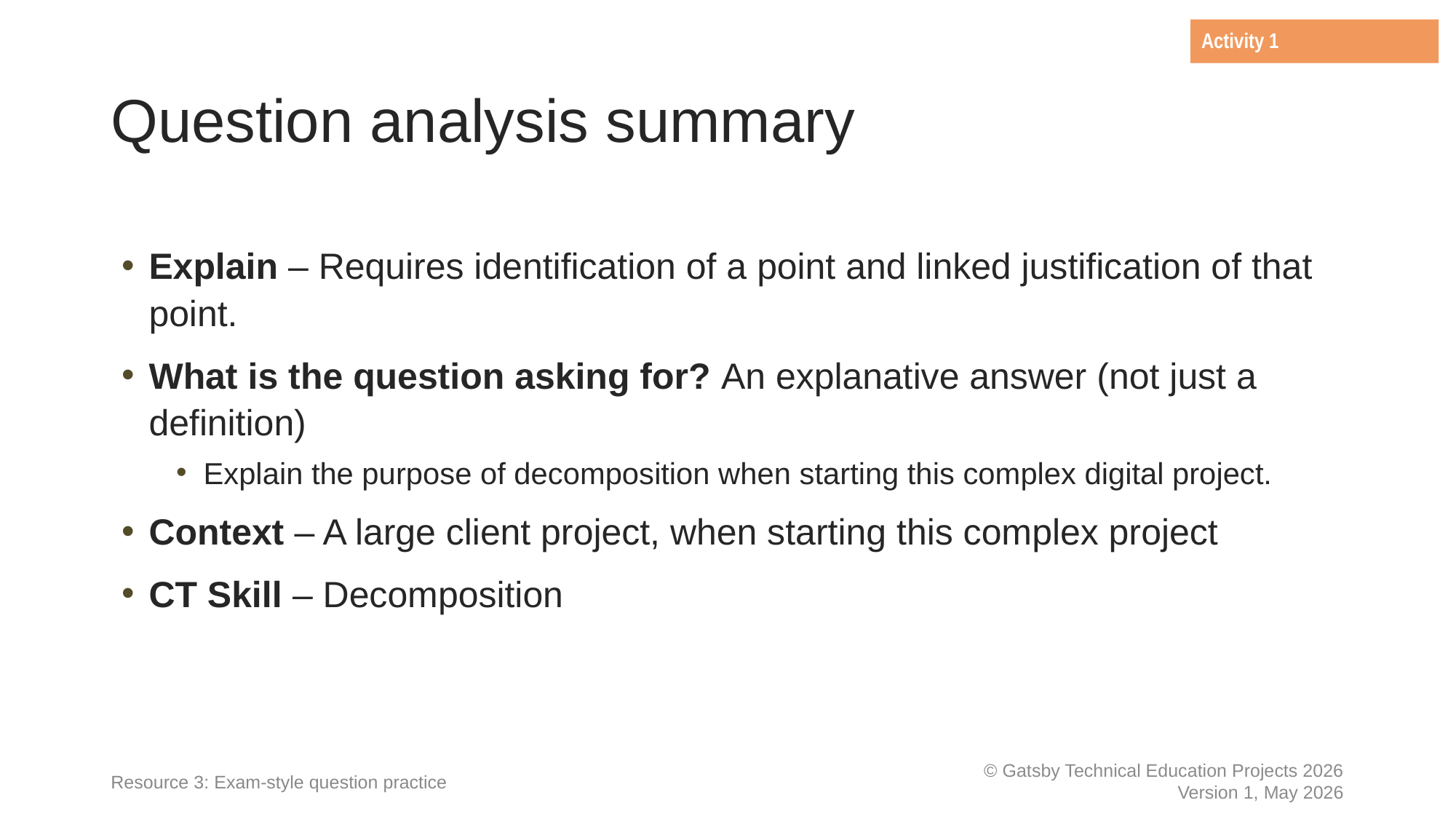

Activity 1
# Question analysis summary
Explain – Requires identification of a point and linked justification of that point.
What is the question asking for? An explanative answer (not just a definition)
Explain the purpose of decomposition when starting this complex digital project.
Context – A large client project, when starting this complex project
CT Skill – Decomposition
Resource 3: Exam-style question practice